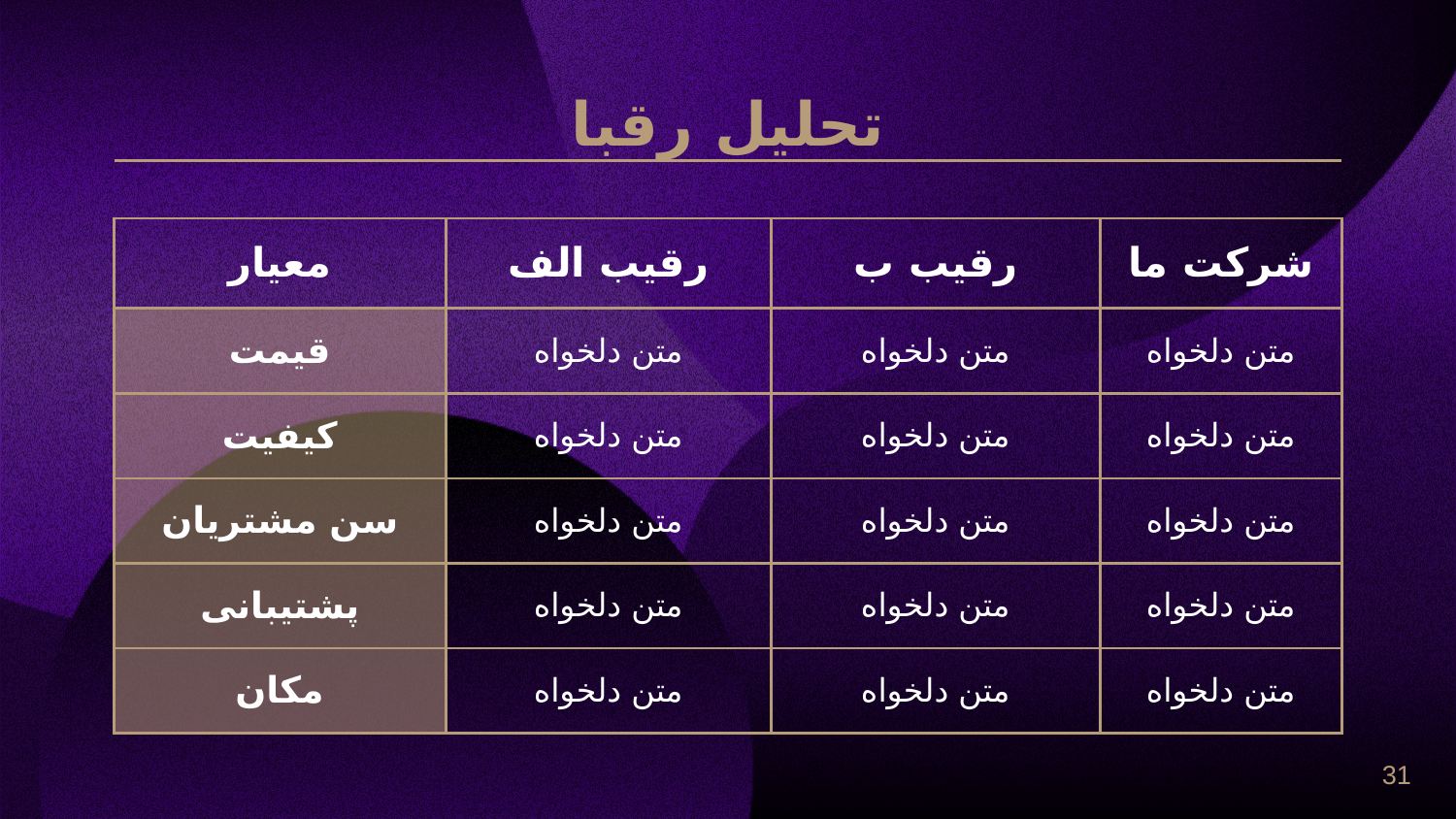

# تحلیل رقبا
| معیار | رقیب الف | رقیب ب | شرکت ما |
| --- | --- | --- | --- |
| قیمت | متن دلخواه | متن دلخواه | متن دلخواه |
| کیفیت | متن دلخواه | متن دلخواه | متن دلخواه |
| سن مشتریان | متن دلخواه | متن دلخواه | متن دلخواه |
| پشتیبانی | متن دلخواه | متن دلخواه | متن دلخواه |
| مکان | متن دلخواه | متن دلخواه | متن دلخواه |
31